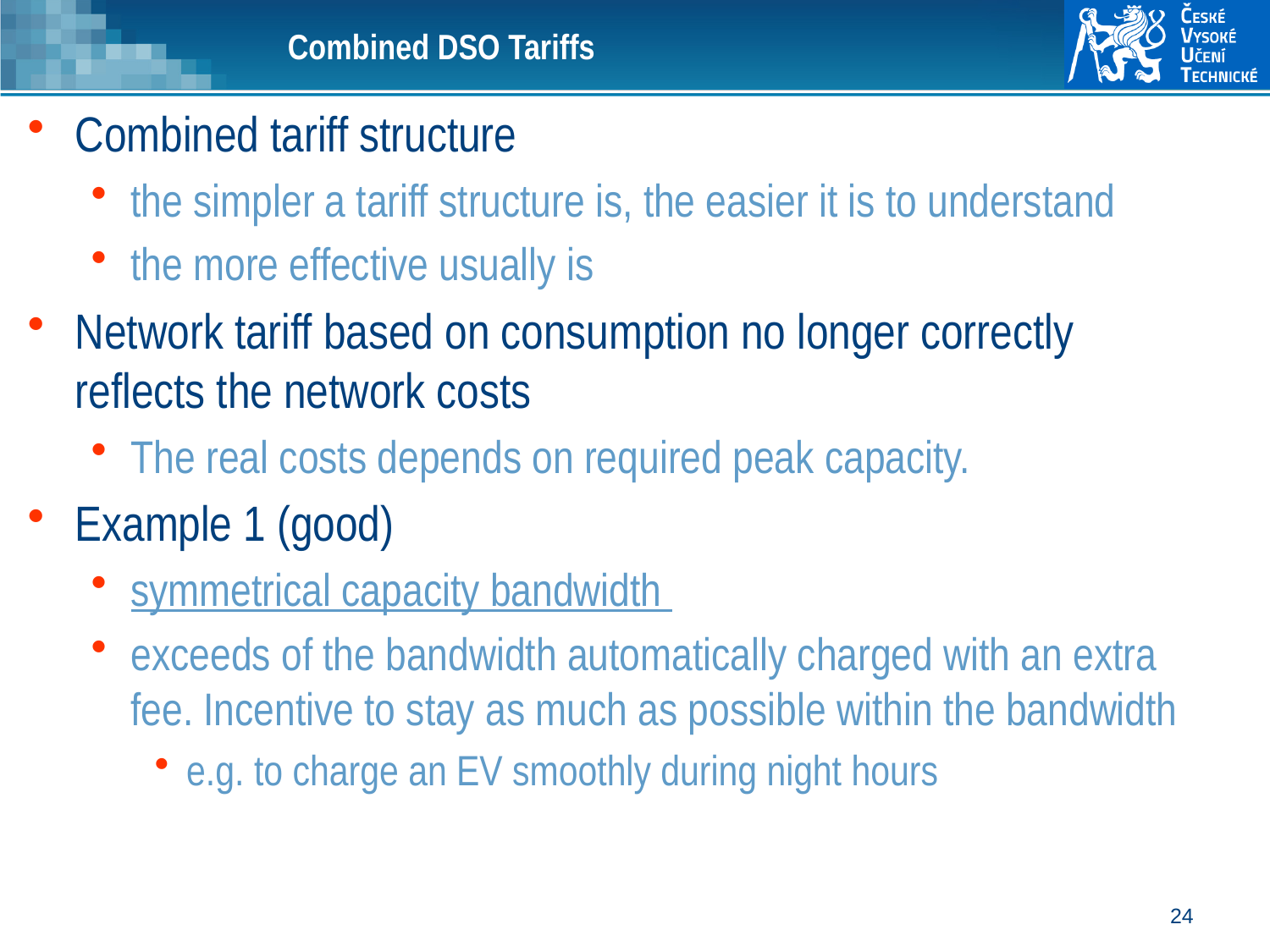

# Combined DSO Tariffs
Combined tariff structure
the simpler a tariff structure is, the easier it is to understand
the more effective usually is
Network tariff based on consumption no longer correctly reflects the network costs
The real costs depends on required peak capacity.
Example 1 (good)
symmetrical capacity bandwidth
exceeds of the bandwidth automatically charged with an extra fee. Incentive to stay as much as possible within the bandwidth
e.g. to charge an EV smoothly during night hours
24